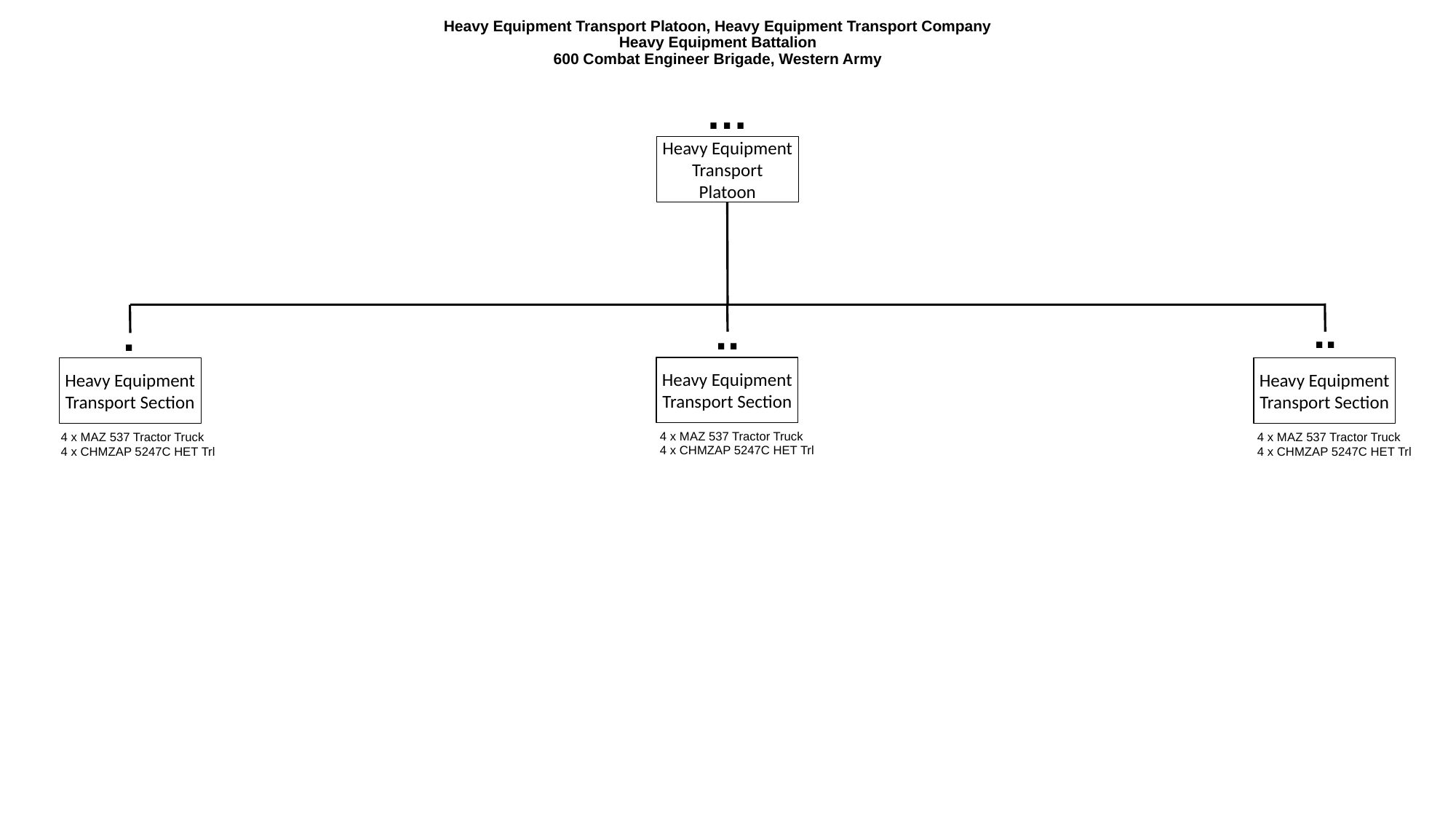

# Heavy Equipment Transport Platoon, Heavy Equipment Transport Company Heavy Equipment Battalion 600 Combat Engineer Brigade, Western Army
…
Heavy Equipment Transport
Platoon
..
..
.
Heavy Equipment Transport Section
Heavy Equipment Transport Section
Heavy Equipment Transport Section
4 x MAZ 537 Tractor Truck
4 x CHMZAP 5247C HET Trl
4 x MAZ 537 Tractor Truck
4 x CHMZAP 5247C HET Trl
4 x MAZ 537 Tractor Truck
4 x CHMZAP 5247C HET Trl